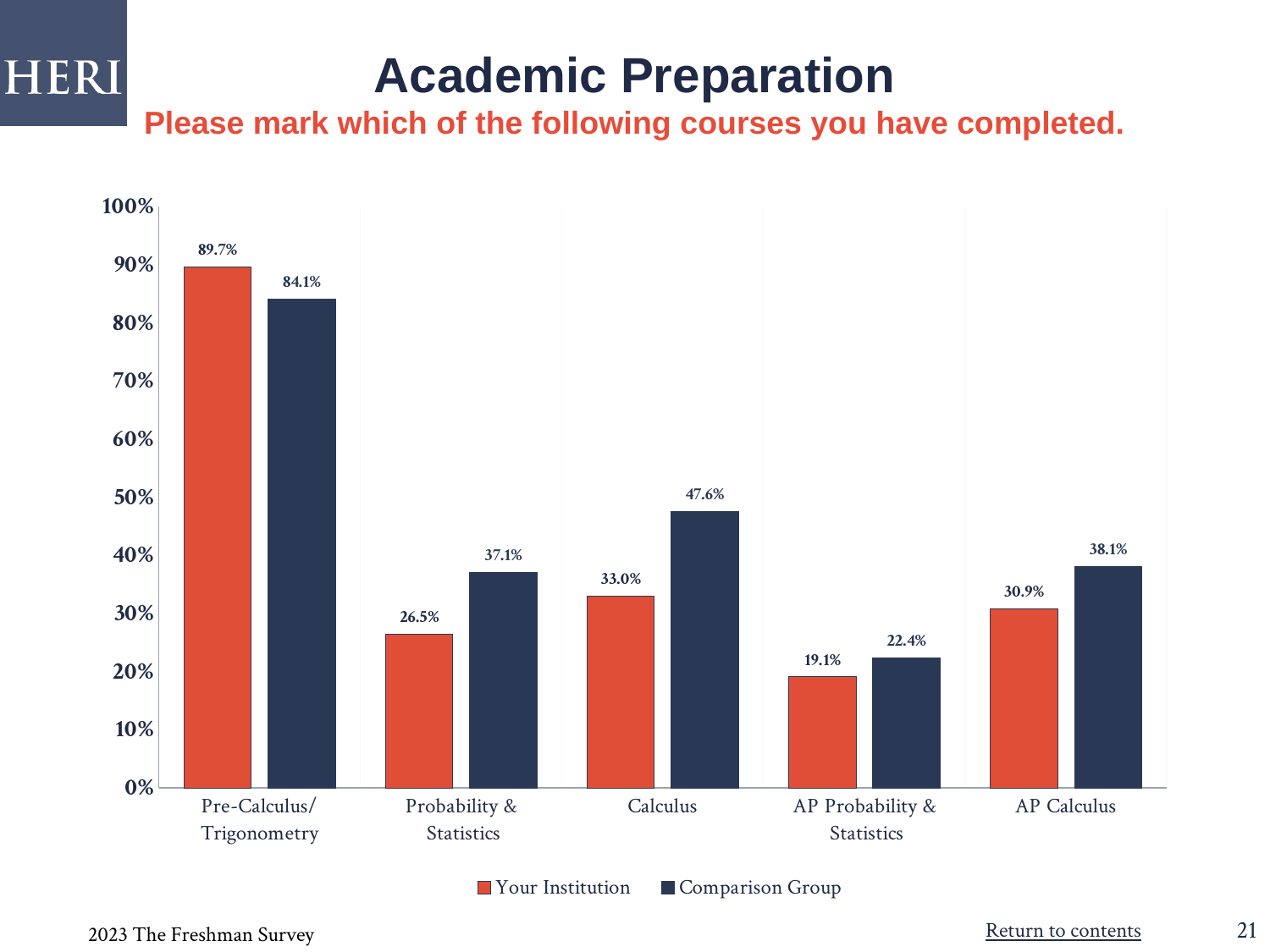

# Academic Preparation Please mark which of the following courses you have completed.

### Chart

| Category | Your Institution | Comparison Group |
|---|---|---|
| Pre-Calculus/
Trigonometry | 0.8971 | 0.8412 |
| Probability &
 Statistics | 0.2647 | 0.3711 |
| Calculus | 0.33 | 0.4756 |
| AP Probability &
 Statistics | 0.1912 | 0.224 |
| AP Calculus | 0.3088 | 0.3811 |
2023 The Freshman Survey
Return to contents
21